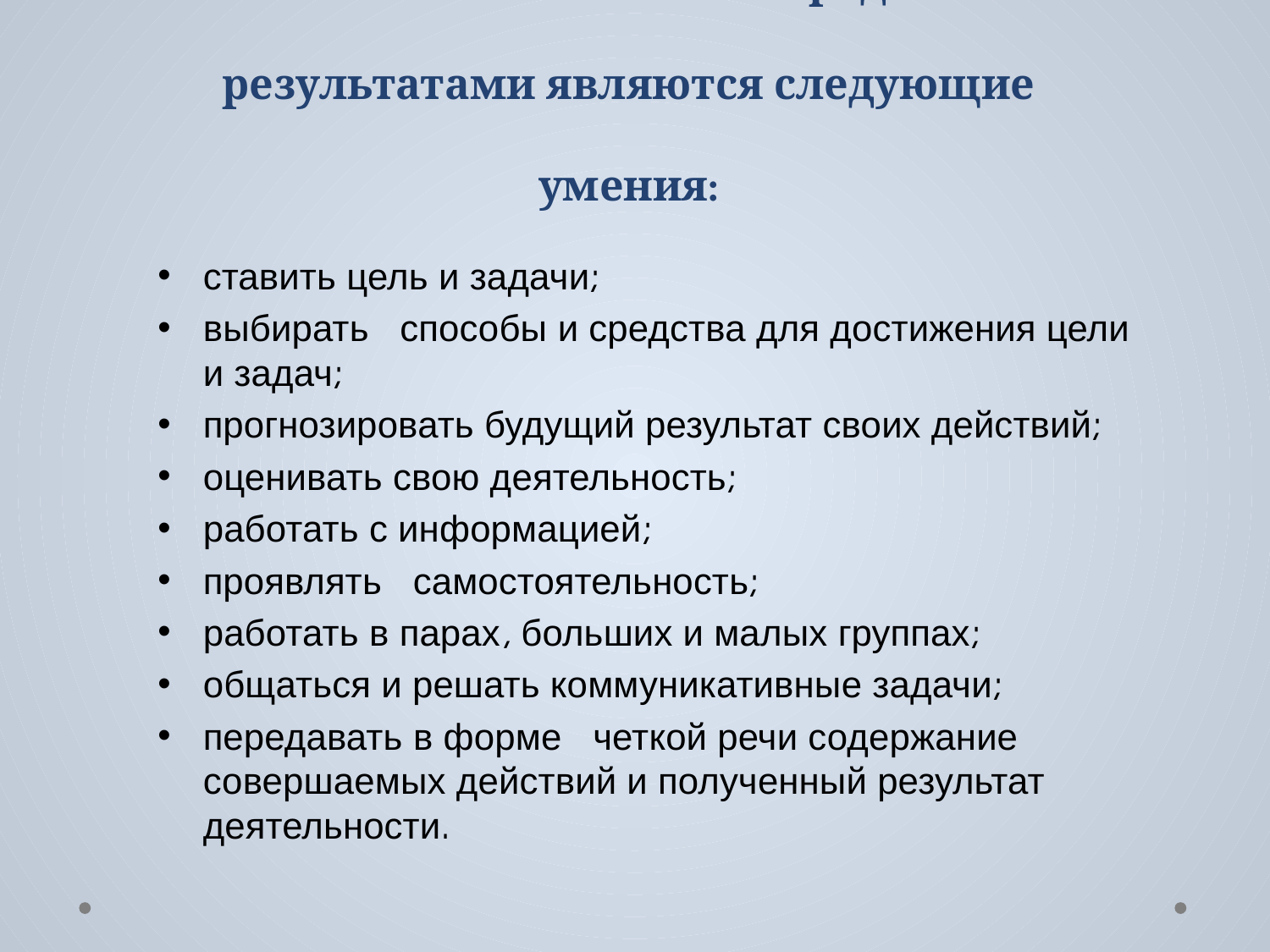

# В соответствии с ФГОС метапредметными результатами являются следующие умения:
ставить цель и задачи;
выбирать   способы и средства для достижения цели и задач;
прогнозировать будущий результат своих действий;
оценивать свою деятельность;
работать с информацией;
проявлять   самостоятельность;
работать в парах, больших и малых группах;
общаться и решать коммуникативные задачи;
передавать в форме   четкой речи содержание совершаемых действий и полученный результат деятельности.